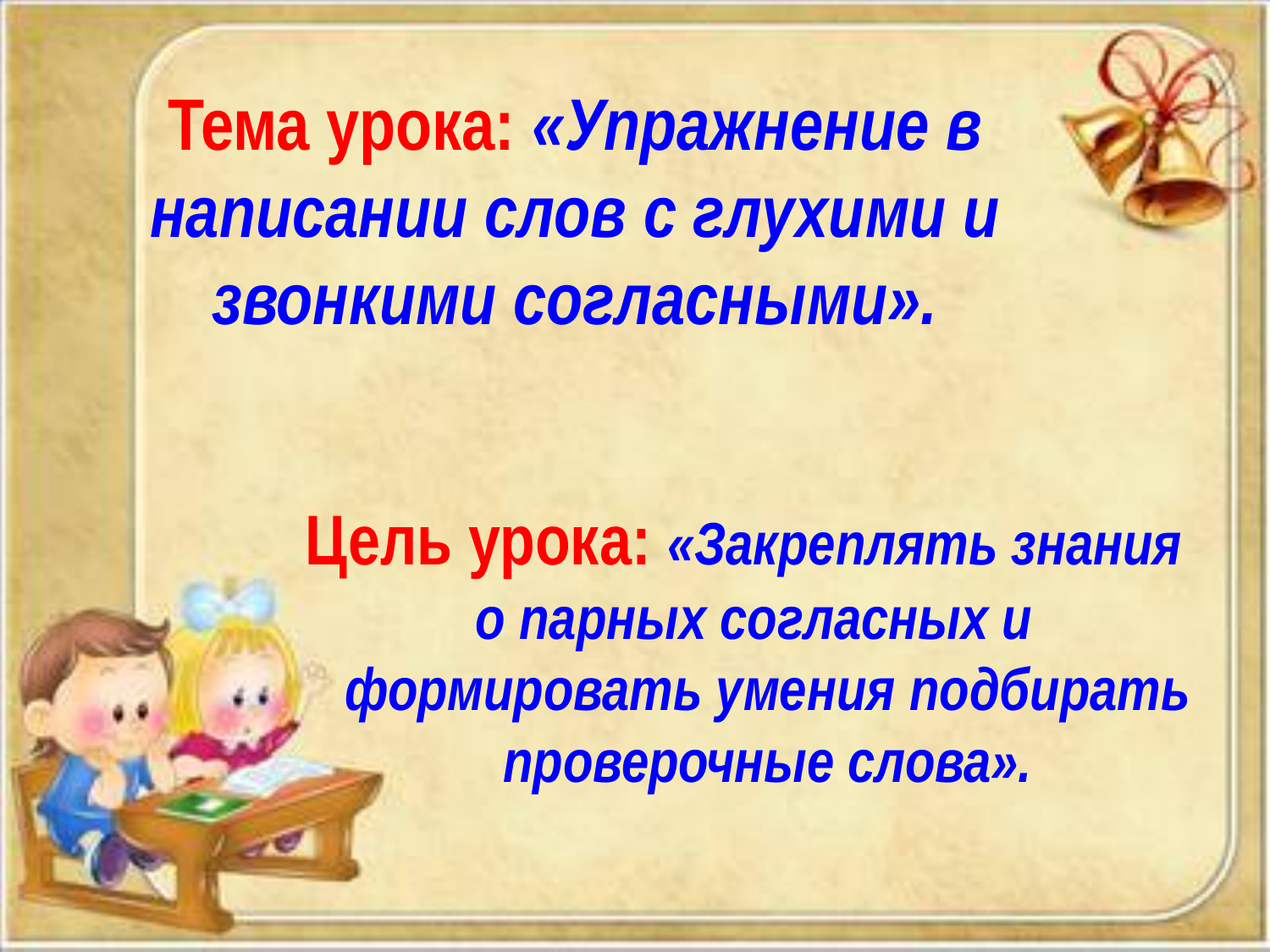

# Тема урока: «Упражнение в написании слов с глухими и звонкими согласными».

Цель урока: «Закреплять знания о парных согласных и   формировать умения подбирать проверочные слова».